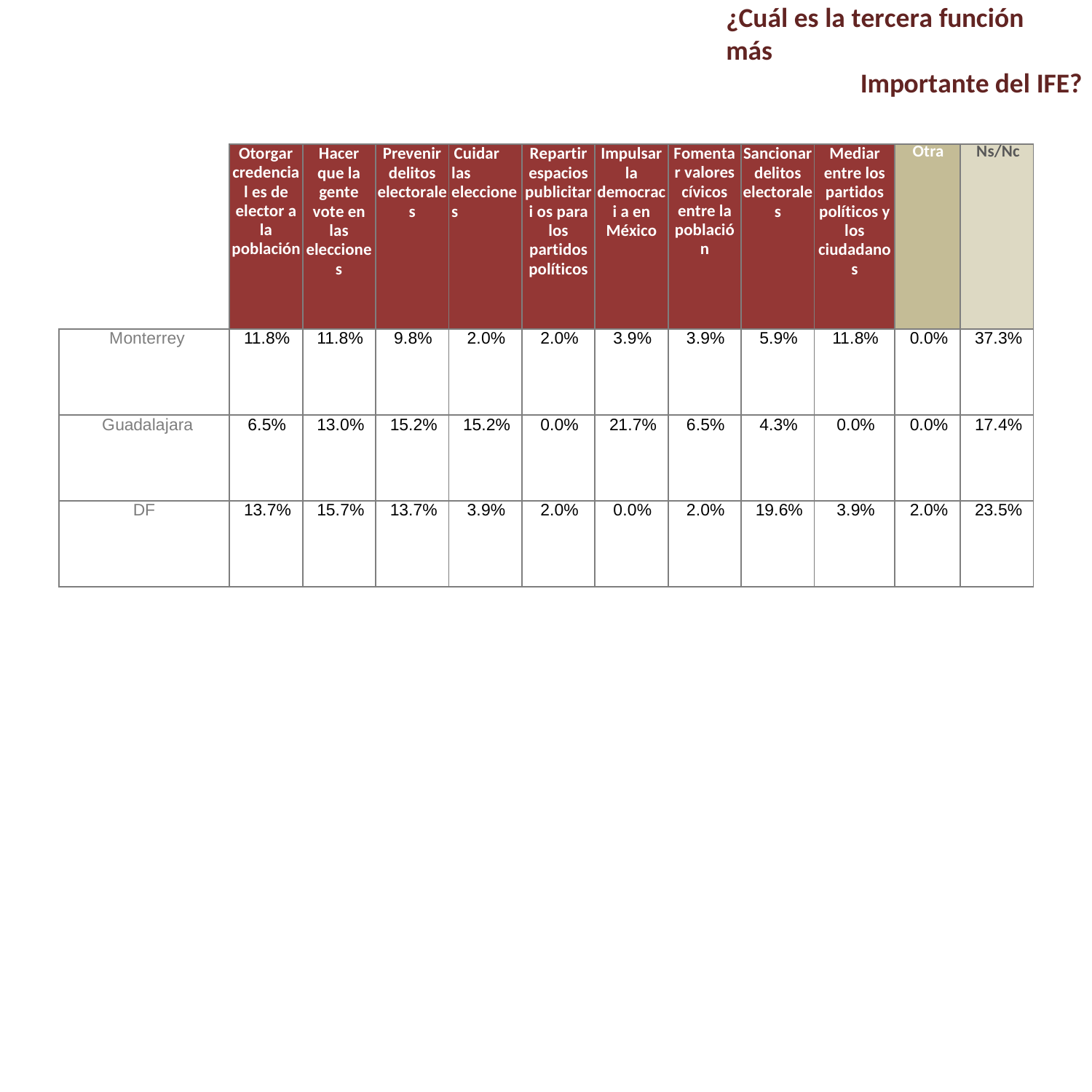

¿Cuál es la tercera función  más
Importante del IFE?
|  | Otorgar credencial es de elector a la población | Hacer que la gente vote en las elecciones | Prevenir delitos electorales | Cuidar las elecciones | Repartir espacios publicitari os para los partidos políticos | Impulsar la democraci a en México | Fomentar valores cívicos entre la población | Sancionar delitos electorales | Mediar entre los partidos políticos y los ciudadanos | Otra | Ns/Nc |
| --- | --- | --- | --- | --- | --- | --- | --- | --- | --- | --- | --- |
| Monterrey | 11.8% | 11.8% | 9.8% | 2.0% | 2.0% | 3.9% | 3.9% | 5.9% | 11.8% | 0.0% | 37.3% |
| Guadalajara | 6.5% | 13.0% | 15.2% | 15.2% | 0.0% | 21.7% | 6.5% | 4.3% | 0.0% | 0.0% | 17.4% |
| DF | 13.7% | 15.7% | 13.7% | 3.9% | 2.0% | 0.0% | 2.0% | 19.6% | 3.9% | 2.0% | 23.5% |